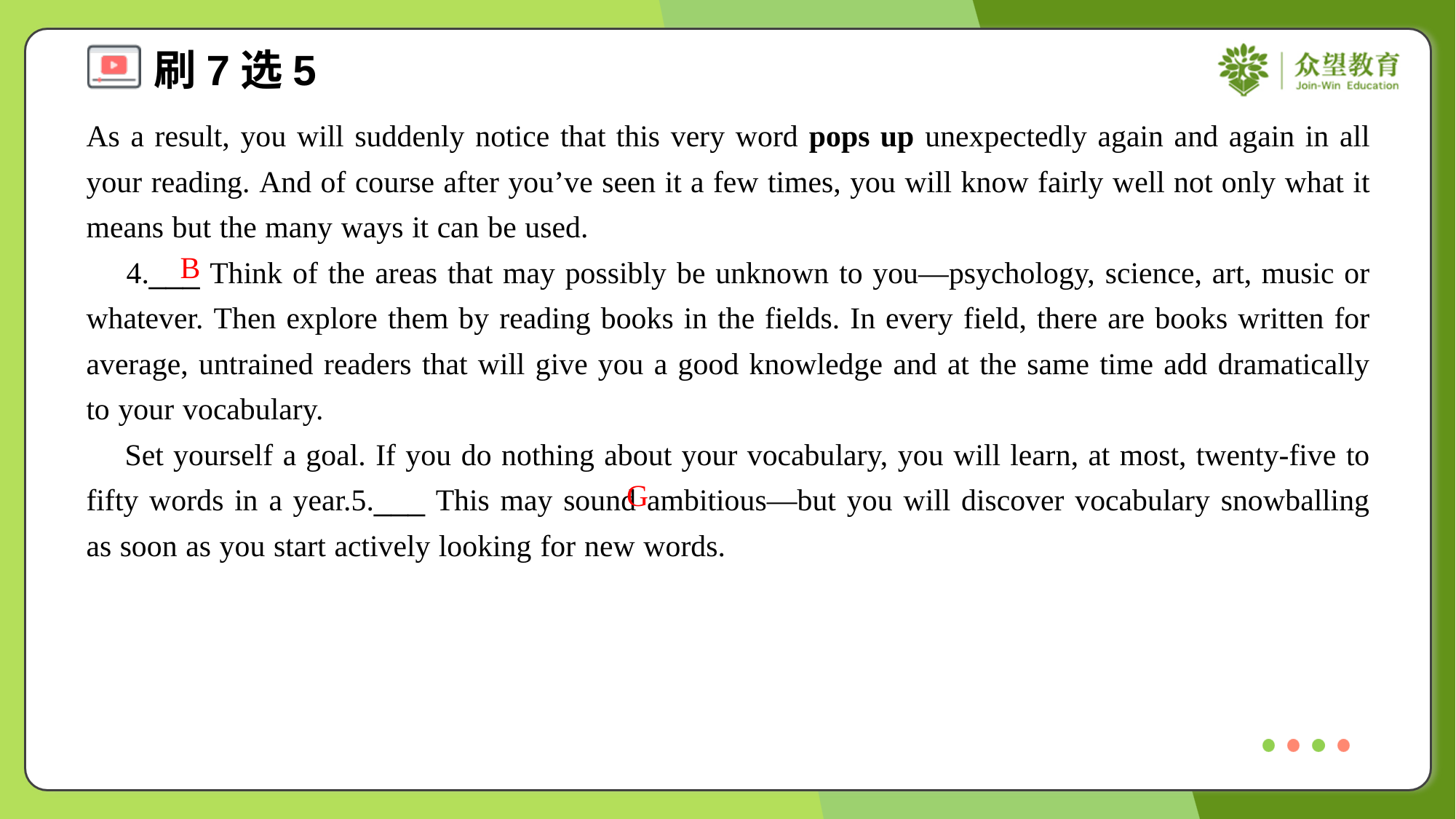

As a result, you will suddenly notice that this very word pops up unexpectedly again and again in all your reading. And of course after you’ve seen it a few times, you will know fairly well not only what it means but the many ways it can be used.
    4.___ Think of the areas that may possibly be unknown to you—psychology, science, art, music or whatever. Then explore them by reading books in the fields. In every field, there are books written for average, untrained readers that will give you a good knowledge and at the same time add dramatically to your vocabulary.
    Set yourself a goal. If you do nothing about your vocabulary, you will learn, at most, twenty-five to fifty words in a year.5.___ This may sound ambitious—but you will discover vocabulary snowballing as soon as you start actively looking for new words.
B
G